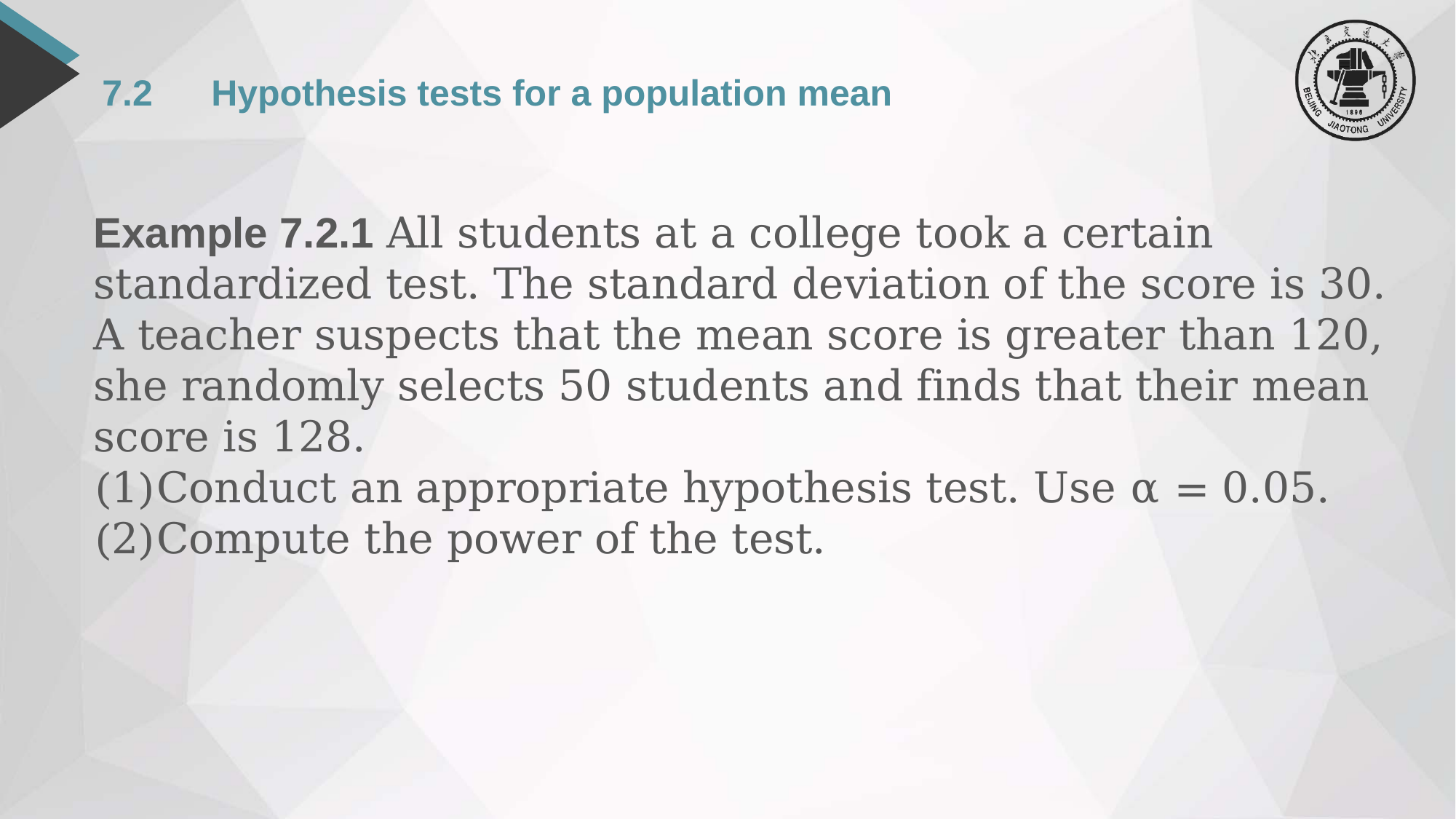

# 7.2	Hypothesis tests for a population mean
Example 7.2.1 All students at a college took a certain standardized test. The standard deviation of the score is 30. A teacher suspects that the mean score is greater than 120, she randomly selects 50 students and finds that their mean score is 128.
Conduct an appropriate hypothesis test. Use α = 0.05.
Compute the power of the test.